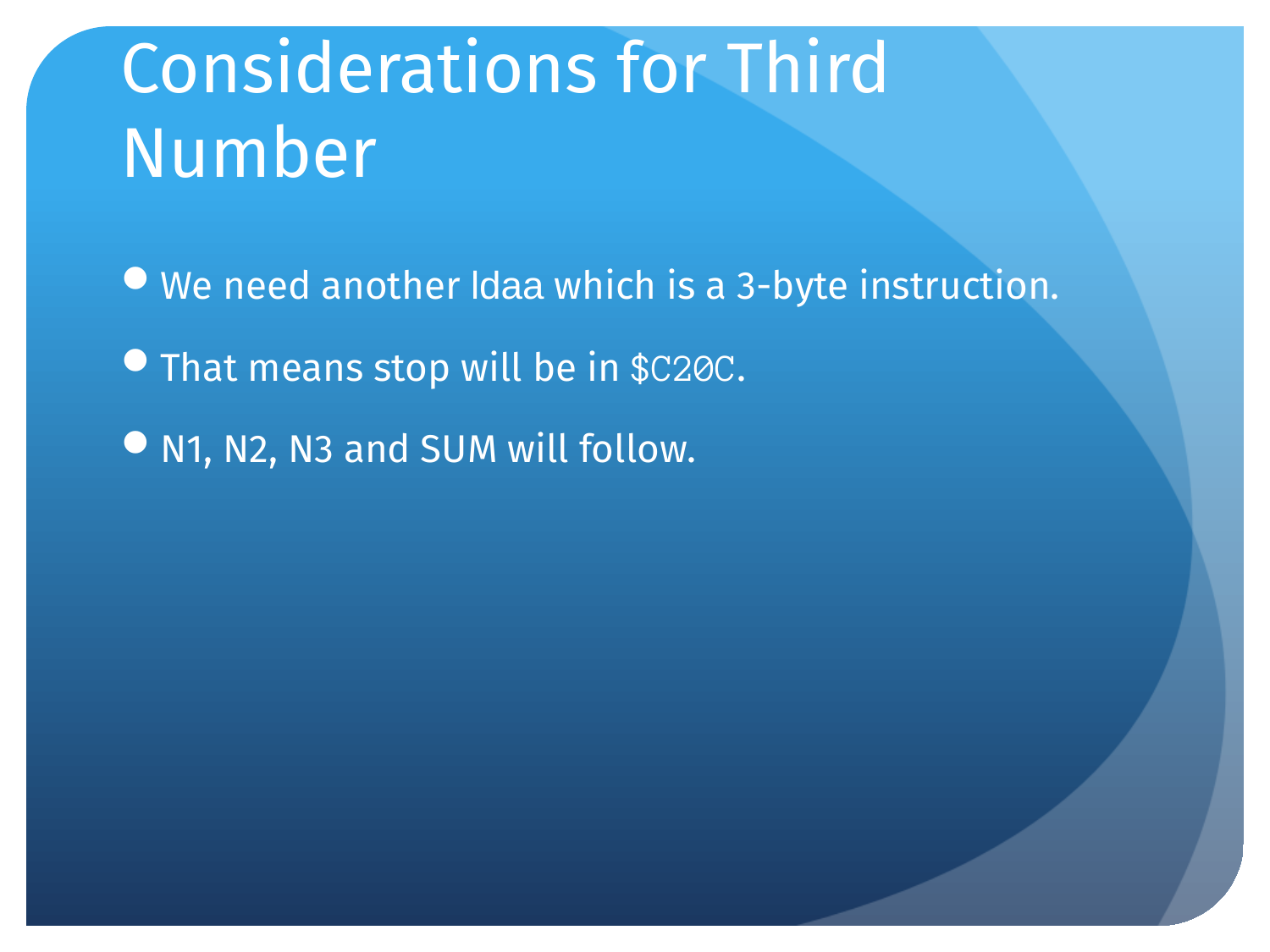

# Considerations for Third Number
We need another ldaa which is a 3-byte instruction.
That means stop will be in $C20C.
N1, N2, N3 and SUM will follow.